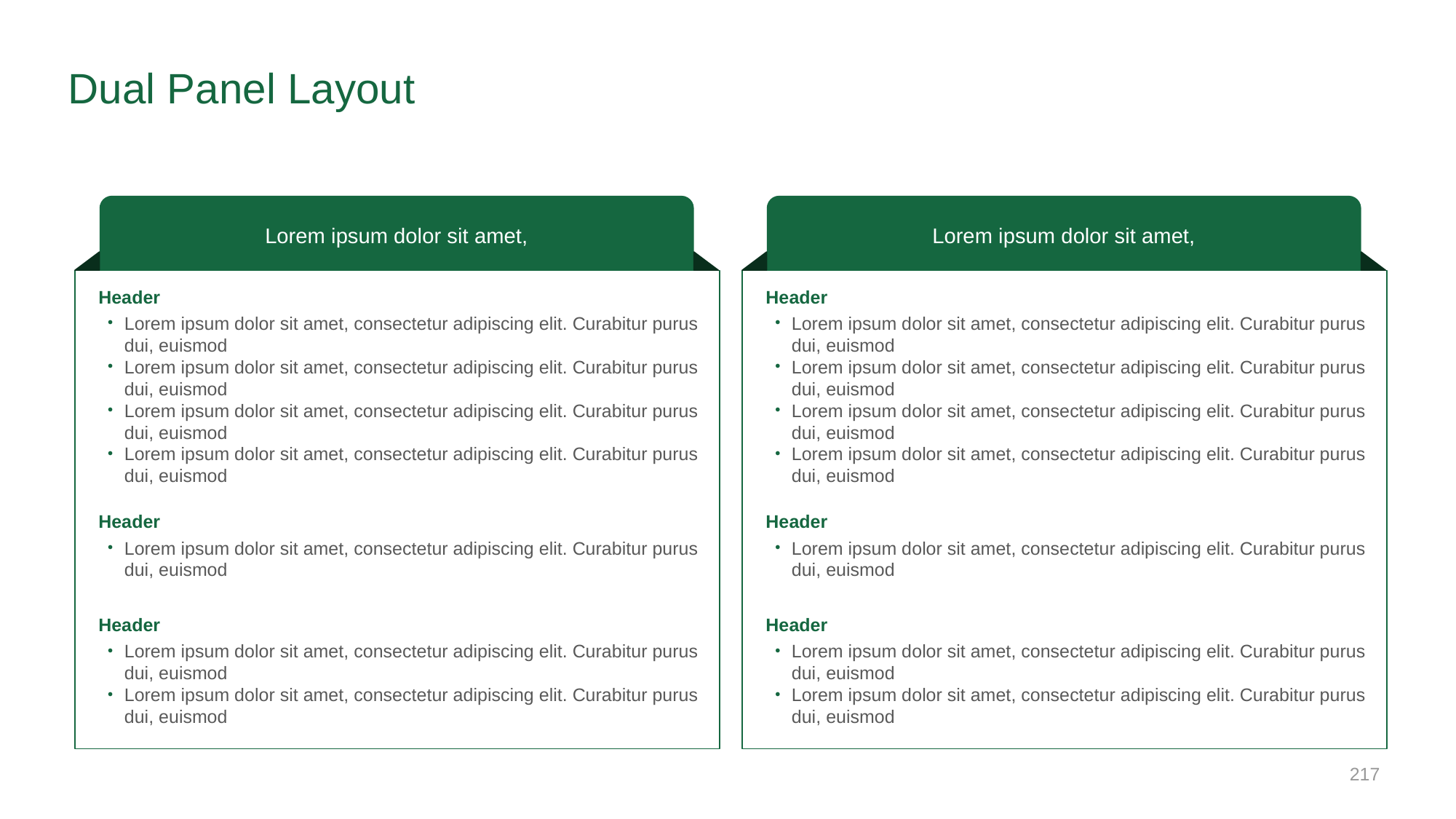

# Dual Panel Layout
Lorem ipsum dolor sit amet,
Lorem ipsum dolor sit amet,

Header
Lorem ipsum dolor sit amet, consectetur adipiscing elit. Curabitur purus dui, euismod
Lorem ipsum dolor sit amet, consectetur adipiscing elit. Curabitur purus dui, euismod
Lorem ipsum dolor sit amet, consectetur adipiscing elit. Curabitur purus dui, euismod
Lorem ipsum dolor sit amet, consectetur adipiscing elit. Curabitur purus dui, euismod

Header
Lorem ipsum dolor sit amet, consectetur adipiscing elit. Curabitur purus dui, euismod
Lorem ipsum dolor sit amet, consectetur adipiscing elit. Curabitur purus dui, euismod
Lorem ipsum dolor sit amet, consectetur adipiscing elit. Curabitur purus dui, euismod
Lorem ipsum dolor sit amet, consectetur adipiscing elit. Curabitur purus dui, euismod
Header
Lorem ipsum dolor sit amet, consectetur adipiscing elit. Curabitur purus dui, euismod
Header
Lorem ipsum dolor sit amet, consectetur adipiscing elit. Curabitur purus dui, euismod
Header
Lorem ipsum dolor sit amet, consectetur adipiscing elit. Curabitur purus dui, euismod
Lorem ipsum dolor sit amet, consectetur adipiscing elit. Curabitur purus dui, euismod
Header
Lorem ipsum dolor sit amet, consectetur adipiscing elit. Curabitur purus dui, euismod
Lorem ipsum dolor sit amet, consectetur adipiscing elit. Curabitur purus dui, euismod
217